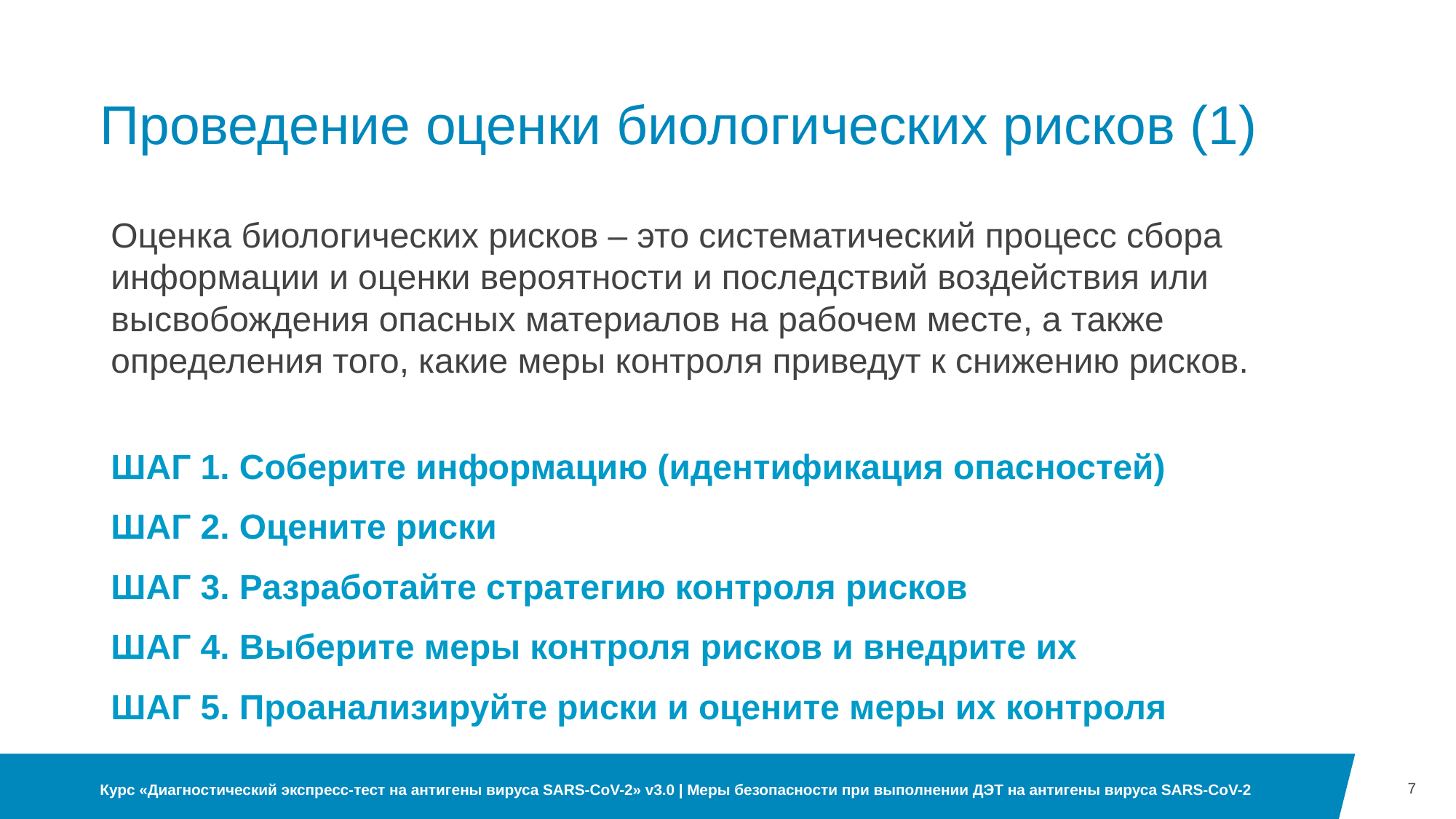

# Проведение оценки биологических рисков (1)
Оценка биологических рисков – это систематический процесс сбора информации и оценки вероятности и последствий воздействия или высвобождения опасных материалов на рабочем месте, а также определения того, какие меры контроля приведут к снижению рисков.

ШАГ 1. Соберите информацию (идентификация опасностей)
ШАГ 2. Оцените риски
ШАГ 3. Разработайте стратегию контроля рисков
ШАГ 4. Выберите меры контроля рисков и внедрите их
ШАГ 5. Проанализируйте риски и оцените меры их контроля

7
Курс «Диагностический экспресс-тест на антигены вируса SARS-CoV-2» v3.0 | Меры безопасности при выполнении ДЭТ на антигены вируса SARS-CoV-2